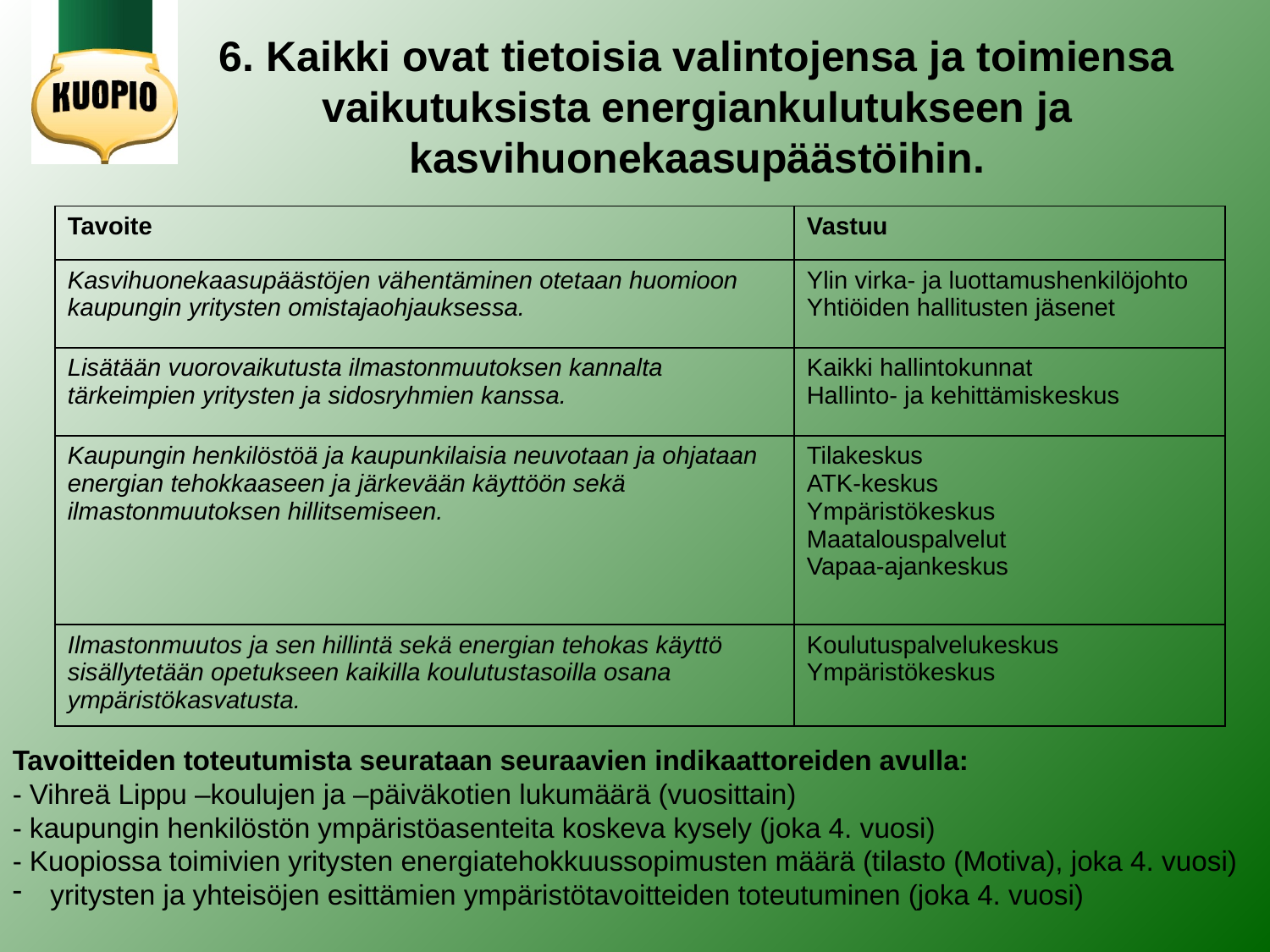

# 6. Kaikki ovat tietoisia valintojensa ja toimiensa vaikutuksista energiankulutukseen ja kasvihuonekaasupäästöihin.
| Tavoite | Vastuu |
| --- | --- |
| Kasvihuonekaasupäästöjen vähentäminen otetaan huomioon kaupungin yritysten omistajaohjauksessa. | Ylin virka- ja luottamushenkilöjohto Yhtiöiden hallitusten jäsenet |
| Lisätään vuorovaikutusta ilmastonmuutoksen kannalta tärkeimpien yritysten ja sidosryhmien kanssa. | Kaikki hallintokunnat Hallinto- ja kehittämiskeskus |
| Kaupungin henkilöstöä ja kaupunkilaisia neuvotaan ja ohjataan energian tehokkaaseen ja järkevään käyttöön sekä ilmastonmuutoksen hillitsemiseen. | Tilakeskus ATK-keskus Ympäristökeskus Maatalouspalvelut Vapaa-ajankeskus |
| Ilmastonmuutos ja sen hillintä sekä energian tehokas käyttö sisällytetään opetukseen kaikilla koulutustasoilla osana ympäristökasvatusta. | Koulutuspalvelukeskus Ympäristökeskus |
Tavoitteiden toteutumista seurataan seuraavien indikaattoreiden avulla:
- Vihreä Lippu –koulujen ja –päiväkotien lukumäärä (vuosittain)
- kaupungin henkilöstön ympäristöasenteita koskeva kysely (joka 4. vuosi)
- Kuopiossa toimivien yritysten energiatehokkuussopimusten määrä (tilasto (Motiva), joka 4. vuosi)
 yritysten ja yhteisöjen esittämien ympäristötavoitteiden toteutuminen (joka 4. vuosi)